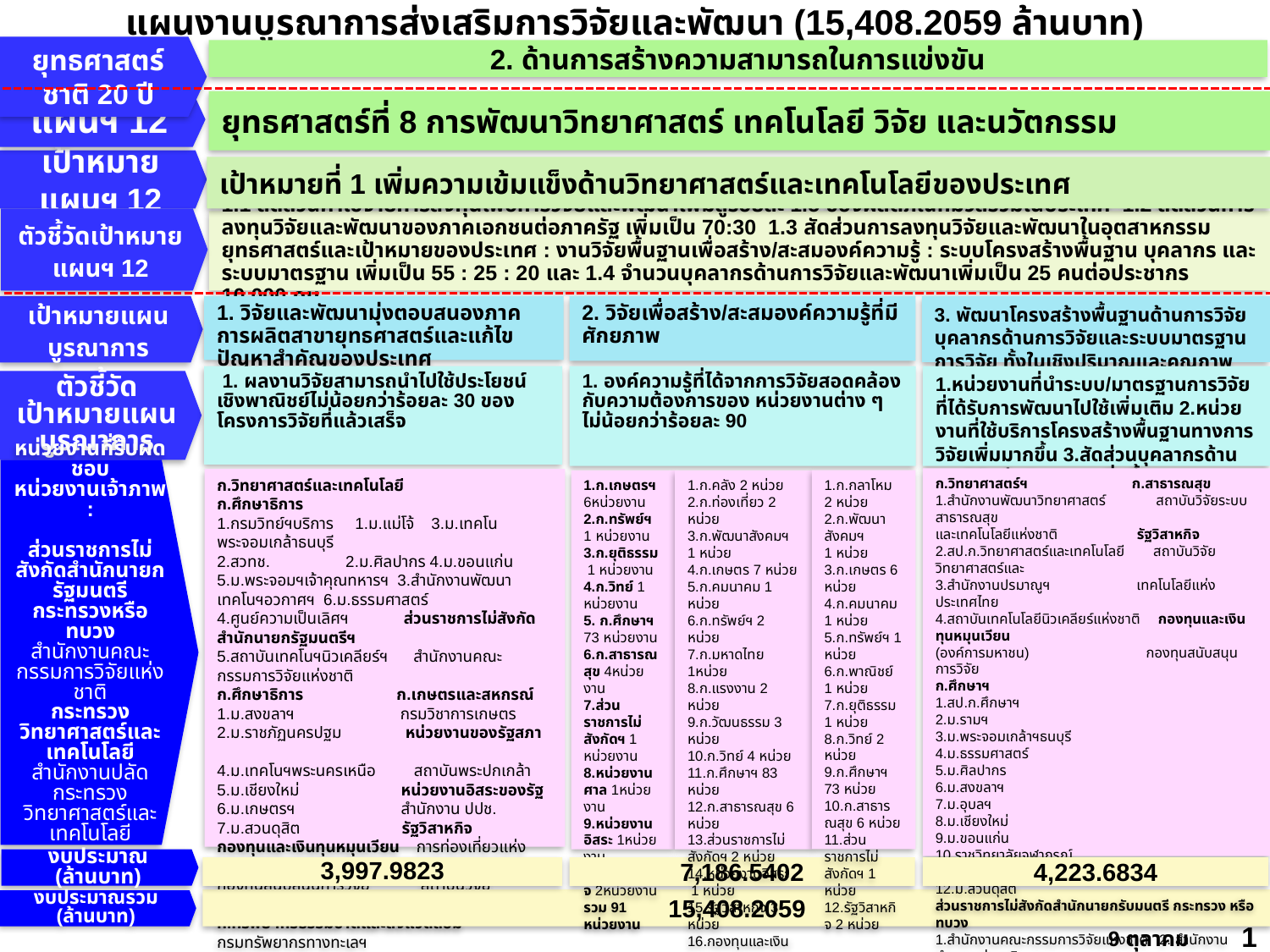

แผนงานบูรณาการส่งเสริมการวิจัยและพัฒนา (15,408.2059 ล้านบาท)
ยุทธศาสตร์ชาติ 20 ปี
2. ด้านการสร้างความสามารถในการแข่งขัน
# ยุทธศาสตร์ที่ 8 การพัฒนาวิทยาศาสตร์ เทคโนโลยี วิจัย และนวัตกรรม
แผนฯ 12
เป้าหมายแผนฯ 12
เป้าหมายที่ 1 เพิ่มความเข้มแข็งด้านวิทยาศาสตร์และเทคโนโลยีของประเทศ
ตัวชี้วัดเป้าหมาย
แผนฯ 12
1.1 สัดส่วนค่าใช้จ่ายการลงทุนเพื่อการวิจัยและพัฒนาเพิ่มสู่ร้อยละ 1.5 ของผลิตภัณฑ์มวลรวมในประเทศ  1.2 สัดส่วนการลงทุนวิจัยและพัฒนาของภาคเอกชนต่อภาครัฐ เพิ่มเป็น 70:30  1.3 สัดส่วนการลงทุนวิจัยและพัฒนาในอุตสาหกรรมยุทธศาสตร์และเป้าหมายของประเทศ : งานวิจัยพื้นฐานเพื่อสร้าง/สะสมองค์ความรู้ : ระบบโครงสร้างพื้นฐาน บุคลากร และระบบมาตรฐาน เพิ่มเป็น 55 : 25 : 20 และ 1.4 จำนวนบุคลากรด้านการวิจัยและพัฒนาเพิ่มเป็น 25 คนต่อประชากร 10,000 คน
เป้าหมายแผนบูรณาการ
1. วิจัยและพัฒนามุ่งตอบสนองภาคการผลิตสาขายุทธศาสตร์และแก้ไขปัญหาสำคัญของประเทศ
2. วิจัยเพื่อสร้าง/สะสมองค์ความรู้ที่มีศักยภาพ
3. พัฒนาโครงสร้างพื้นฐานด้านการวิจัย บุคลากรด้านการวิจัยและระบบมาตรฐานการวิจัย ทั้งในเชิงปริมาณและคุณภาพ
1. องค์ความรู้ที่ได้จากการวิจัยสอดคล้องกับความต้องการของ หน่วยงานต่าง ๆ ไม่น้อยกว่าร้อยละ 90
 1. ผลงานวิจัยสามารถนำไปใช้ประโยชน์เชิงพาณิชย์ไม่น้อยกว่าร้อยละ 30 ของโครงการวิจัยที่แล้วเสร็จ
1.หน่วยงานที่นำระบบ/มาตรฐานการวิจัยที่ได้รับการพัฒนาไปใช้เพิ่มเติม 2.หน่วยงานที่ใช้บริการโครงสร้างพื้นฐานทางการวิจัยเพิ่มมากขึ้น 3.สัดส่วนบุคลากรด้านการวิจัยต่อประชากรเพิ่มขึ้น
ตัวชี้วัด
เป้าหมายแผน
บูรณาการ
หน่วยงานที่รับผิดชอบ
หน่วยงานเจ้าภาพ :

ส่วนราชการไม่สังกัดสำนักนายกรัฐมนตรี กระทรวงหรือ ทบวง
สำนักงานคณะกรรมการวิจัยแห่งชาติ
กระทรวงวิทยาศาสตร์และเทคโนโลยี
สำนักงานปลัดกระทรวงวิทยาศาสตร์และเทคโนโลยี

ก.วิทยาศาสตร์ฯ                             ก.สาธารณสุข
1.สำนักงานพัฒนาวิทยาศาสตร์              สถาบันวิจัยระบบสาธารณสุข
และเทคโนโลยีแห่งชาติ                      รัฐวิสาหกิจ
2.สป.ก.วิทยาศาสตร์และเทคโนโลยี        สถาบันวิจัยวิทยาศาสตร์และ
3.สำนักงานปรมาณูฯ                        เทคโนโลยีแห่งประเทศไทย
4.สถาบันเทคโนโลยีนิวเคลียร์แห่งชาติ     กองทุนและเงินทุนหมุนเวียน
(องค์การมหาชน)                             กองทุนสนับสนุนการวิจัย
ก.ศึกษาฯ
1.สป.ก.ศึกษาฯ
2.ม.รามฯ
3.ม.พระจอมเกล้าฯธนบุรี
4.ม.ธรรมศาสตร์
5.ม.ศิลปากร
6.ม.สงขลาฯ
7.ม.อุบลฯ
8.ม.เชียงใหม่
9.ม.ขอนแก่น
10.ราชวิทยาลัยจุฬาภรณ์
11.สำนักงานคณะกรรมการอุดมศึกษา
12.ม.สวนดุสิต
ส่วนราชการไม่สังกัดสำนักนายกรับมนตรี กระทรวง หรือทบวง
1.สำนักงานคณะกรรมการวิจัยแห่งชาติ   2. สำนักงานตำรวจแห่งชาติ
ก.วิทยาศาสตร์และเทคโนโลยี                ก.ศึกษาธิการ
1.กรมวิทย์ฯบริการ     1.ม.แม่โจ้    3.ม.เทคโนพระจอมเกล้าธนบุรี
2.สวทช.                 2.ม.ศิลปากร 4.ม.ขอนแก่น 5.ม.พระจอมฯเจ้าคุณทหารฯ  3.สำนักงานพัฒนาเทคโนฯอวกาศฯ  6.ม.ธรรมศาสตร์
4.ศูนย์ความเป็นเลิศฯ             ส่วนราชการไม่สังกัดสำนักนายกรัฐมนตรีฯ
5.สถาบันเทคโนฯนิวเคลียร์ฯ      สำนักงานคณะกรรมการวิจัยแห่งชาติ
ก.ศึกษาธิการ                      ก.เกษตรและสหกรณ์
1.ม.สงขลาฯ                         กรมวิชาการเกษตร
2.ม.ราชภัฏนครปฐม               หน่วยงานของรัฐสภา
4.ม.เทคโนฯพระนครเหนือ         สถาบันพระปกเกล้า
5.ม.เชียงใหม่                        หน่วยงานอิสระของรัฐ
6.ม.เกษตรฯ                         สำนักงาน ปปช.
7.ม.สวนดุสิต                        รัฐวิสาหกิจ
กองทุนและเงินทุนหมุนเวียน    การท่องเที่ยวแห่งประเทศไทย
กองทุนสนับสนุนการวิจัย            สถาบันวิจัยวิทยาศาสตร์และเทคโนโลยีฯ
ก.ทรัพย์ฯกรธรรมชาติและสิ่งแวดล้อม
กรมทรัพยากรทางทะเลฯ
ก.ยุติธรรม
สถาบันเพื่อการยุติธรรมฯ
1.ก.กลาโหม 2 หน่วย
2.ก.พัฒนาสังคมฯ
1 หน่วย
3.ก.เกษตร 6 หน่วย
4.ก.คมนาคม 1 หน่วย
5.ก.ทรัพย์ฯ 1 หน่วย
6.ก.พาณิชย์ 1 หน่วย
7.ก.ยุติธรรม 1 หน่วย
8.ก.วิทย์ 2 หน่วย
9.ก.ศึกษาฯ 73 หน่วย
10.ก.สาธารณสุข 6 หน่วย
11.ส่วนราชการไม่สังกัดฯ 1 หน่วย
12.รัฐวิสาหกิจ 2 หน่วย

รวม 97 หน่วยงาน
1.ก.เกษตรฯ 6หน่วยงาน
2.ก.ทรัพย์ฯ 1 หน่วยงาน
3.ก.ยุติธรรม 1 หน่วยงาน
4.ก.วิทย์ 1 หน่วยงาน
5. ก.ศึกษาฯ 73 หน่วยงาน
6.ก.สาธารณสุข 4หน่วยงาน
7.ส่วนราชการไม่สังกัดฯ 1 หน่วยงาน
8.หน่วยงานศาล 1หน่วยงาน
9.หน่วยงานอิสระ 1หน่วยงาน
10.รัฐวิสาหกิจ 2หน่วยงาน
รวม 91 หน่วยงาน
1.ก.คลัง 2 หน่วย
2.ก.ท่องเที่ยว 2 หน่วย
3.ก.พัฒนาสังคมฯ
1 หน่วย
4.ก.เกษตร 7 หน่วย
5.ก.คมนาคม 1 หน่วย
6.ก.ทรัพย์ฯ 2 หน่วย
7.ก.มหาดไทย 1หน่วย
8.ก.แรงงาน 2 หน่วย
9.ก.วัฒนธรรม 3 หน่วย
10.ก.วิทย์ 4 หน่วย
11.ก.ศึกษาฯ 83 หน่วย
12.ก.สาธารณสุข 6 หน่วย
13.ส่วนราชการไม่สังกัดฯ 2 หน่วย
14.หน่วยงานอิสระ 1 หน่วย
15.รัฐวิสาหกิจ 3 หน่วย
16.กองทุนและเงินทุนฯ
 1 กองทุน

รวม 121 หน่วยงาน

งบประมาณ
(ล้านบาท)
7,186.5402
4,223.6834
3,997.9823
15,408.2059
งบประมาณรวม
(ล้านบาท)
10
9 ตุลาคม 2559